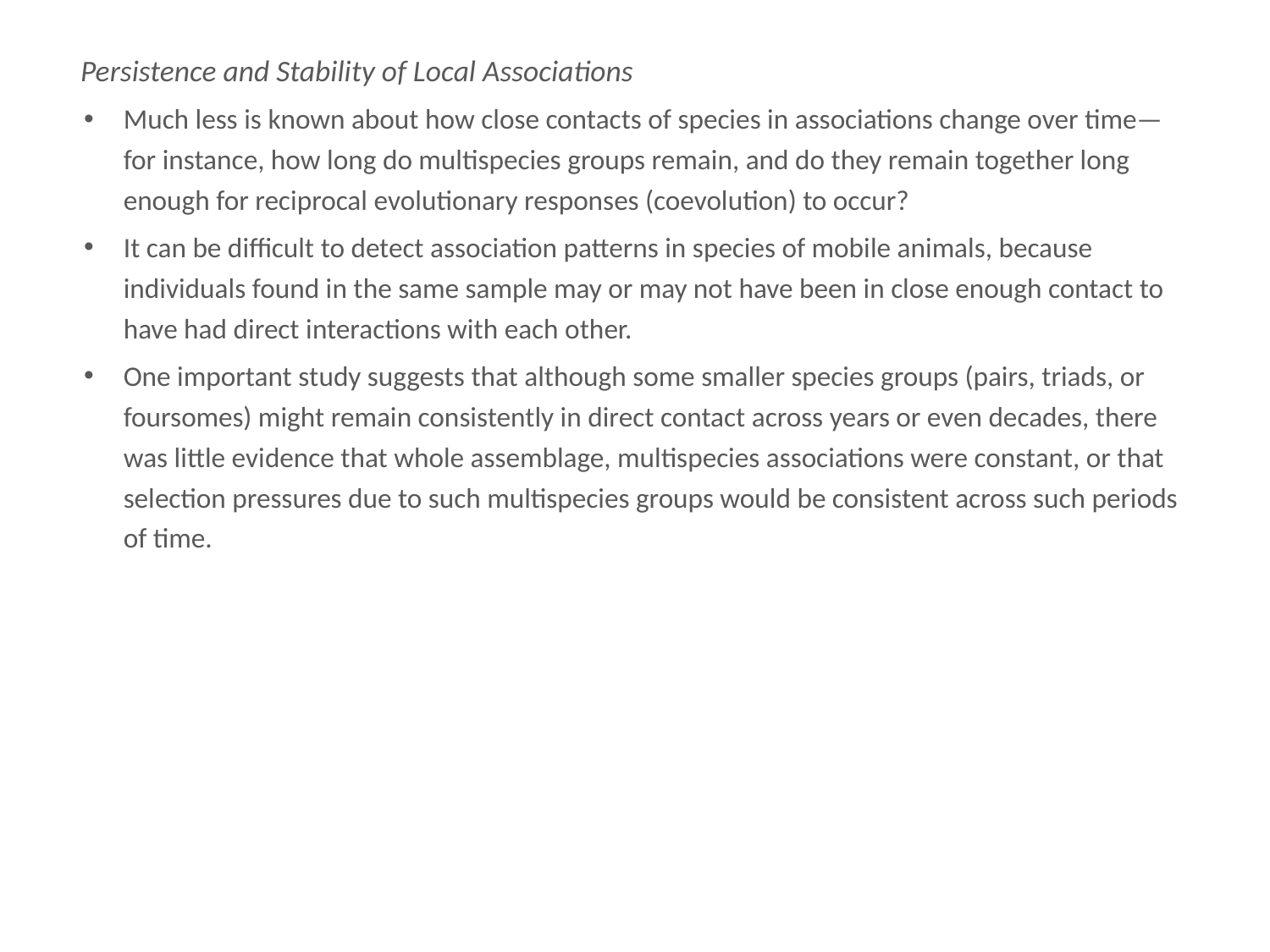

Persistence and Stability of Local Associations
Persistence and Stability of Local Associations
Much less is known about how close contacts of species in associations change over time—for instance, how long do multispecies groups remain, and do they remain together long enough for reciprocal evolutionary responses (coevolution) to occur?
It can be difficult to detect association patterns in species of mobile animals, because individuals found in the same sample may or may not have been in close enough contact to have had direct interactions with each other.
One important study suggests that although some smaller species groups (pairs, triads, or foursomes) might remain consistently in direct contact across years or even decades, there was little evidence that whole assemblage, multispecies associations were constant, or that selection pressures due to such multispecies groups would be consistent across such periods of time.